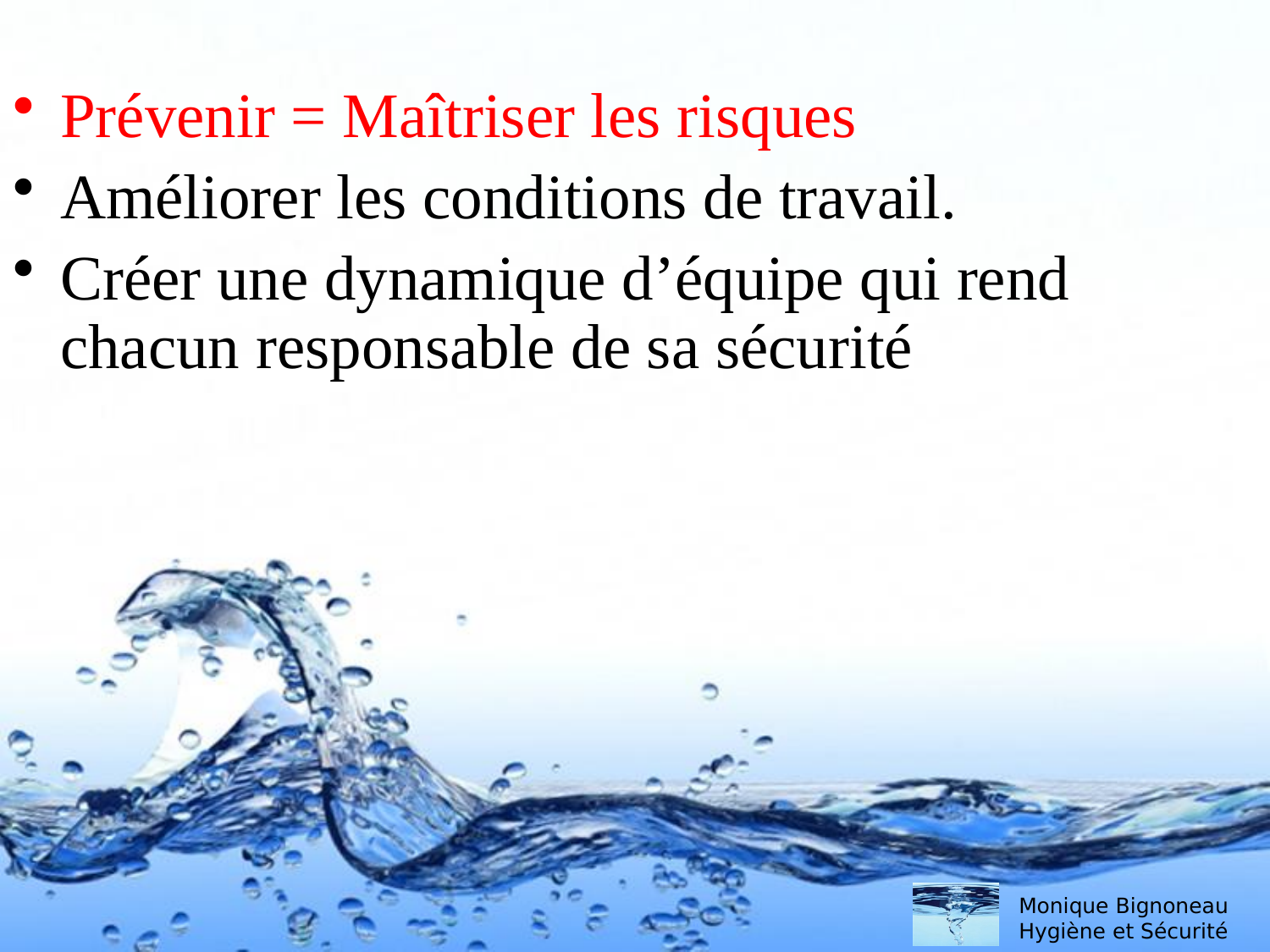

Prévenir = Maîtriser les risques
Améliorer les conditions de travail.
Créer une dynamique d’équipe qui rend chacun responsable de sa sécurité